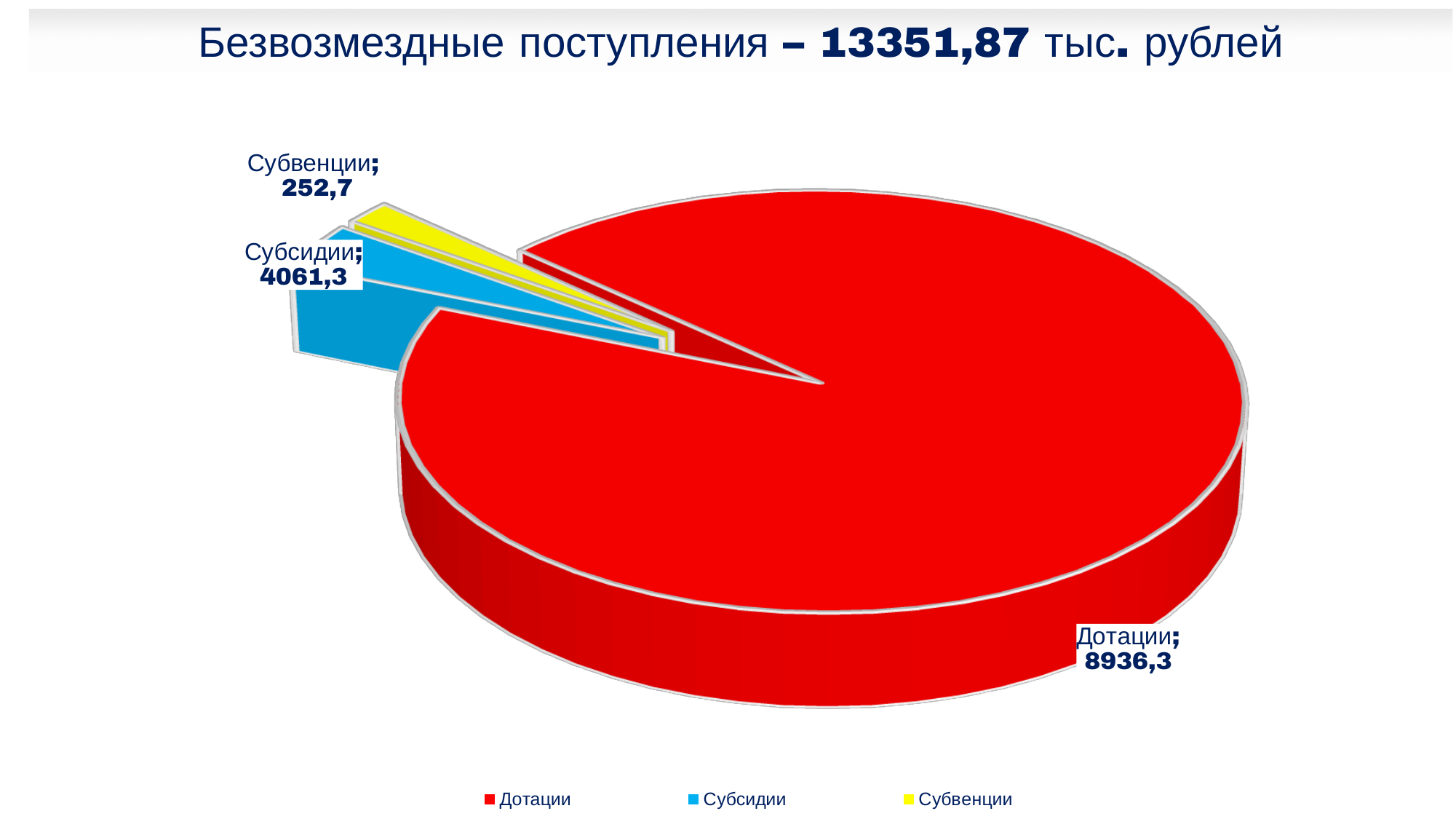

Безвозмездные поступления – 13351,87 тыс. рублей

[unsupported chart]